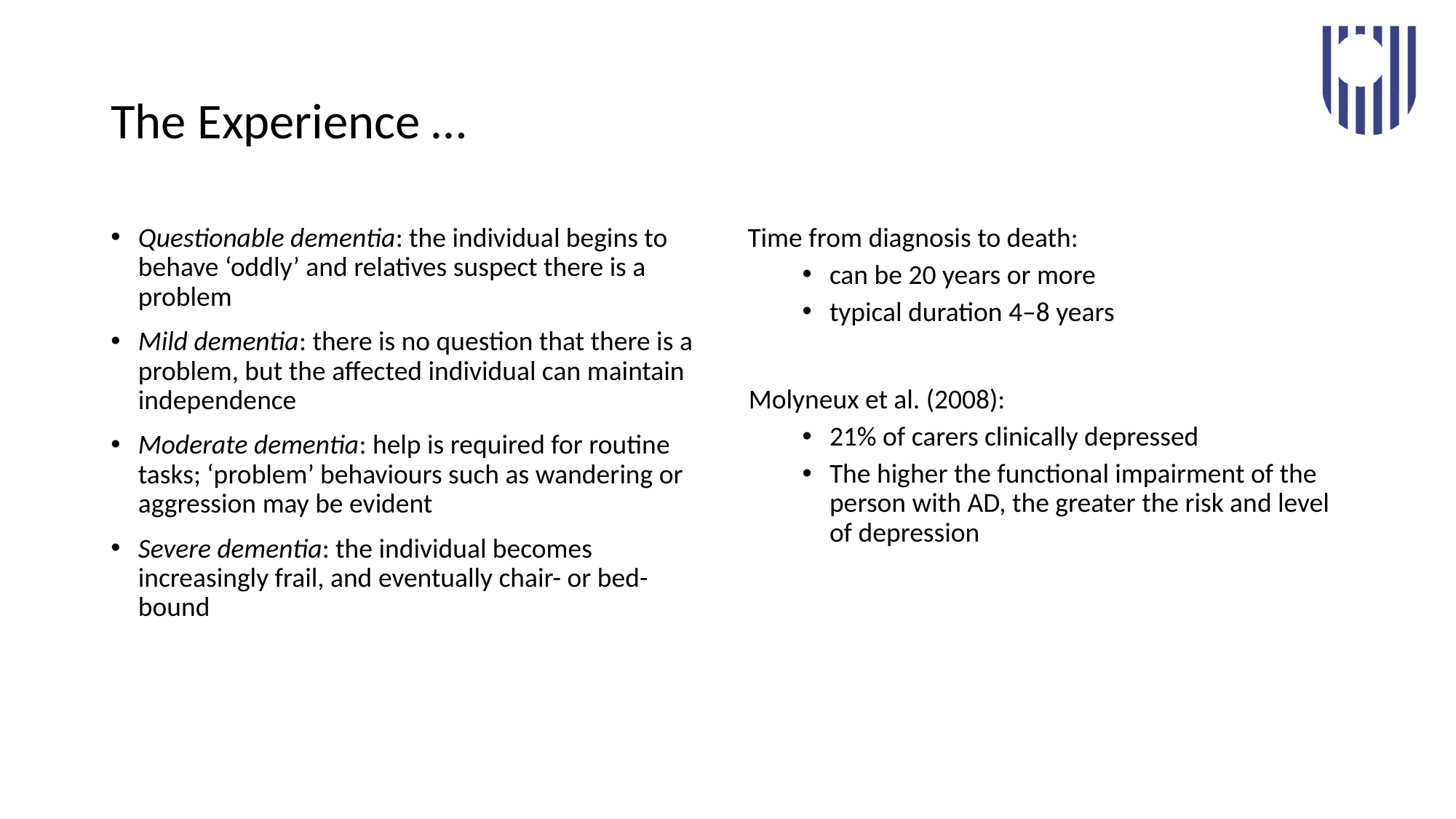

# The Experience …
Questionable dementia: the individual begins to behave ‘oddly’ and relatives suspect there is a problem
Mild dementia: there is no question that there is a problem, but the affected individual can maintain independence
Moderate dementia: help is required for routine tasks; ‘problem’ behaviours such as wandering or aggression may be evident
Severe dementia: the individual becomes increasingly frail, and eventually chair- or bed-bound
Time from diagnosis to death:
can be 20 years or more
typical duration 4–8 years

Molyneux et al. (2008):
21% of carers clinically depressed
The higher the functional impairment of the person with AD, the greater the risk and level of depression